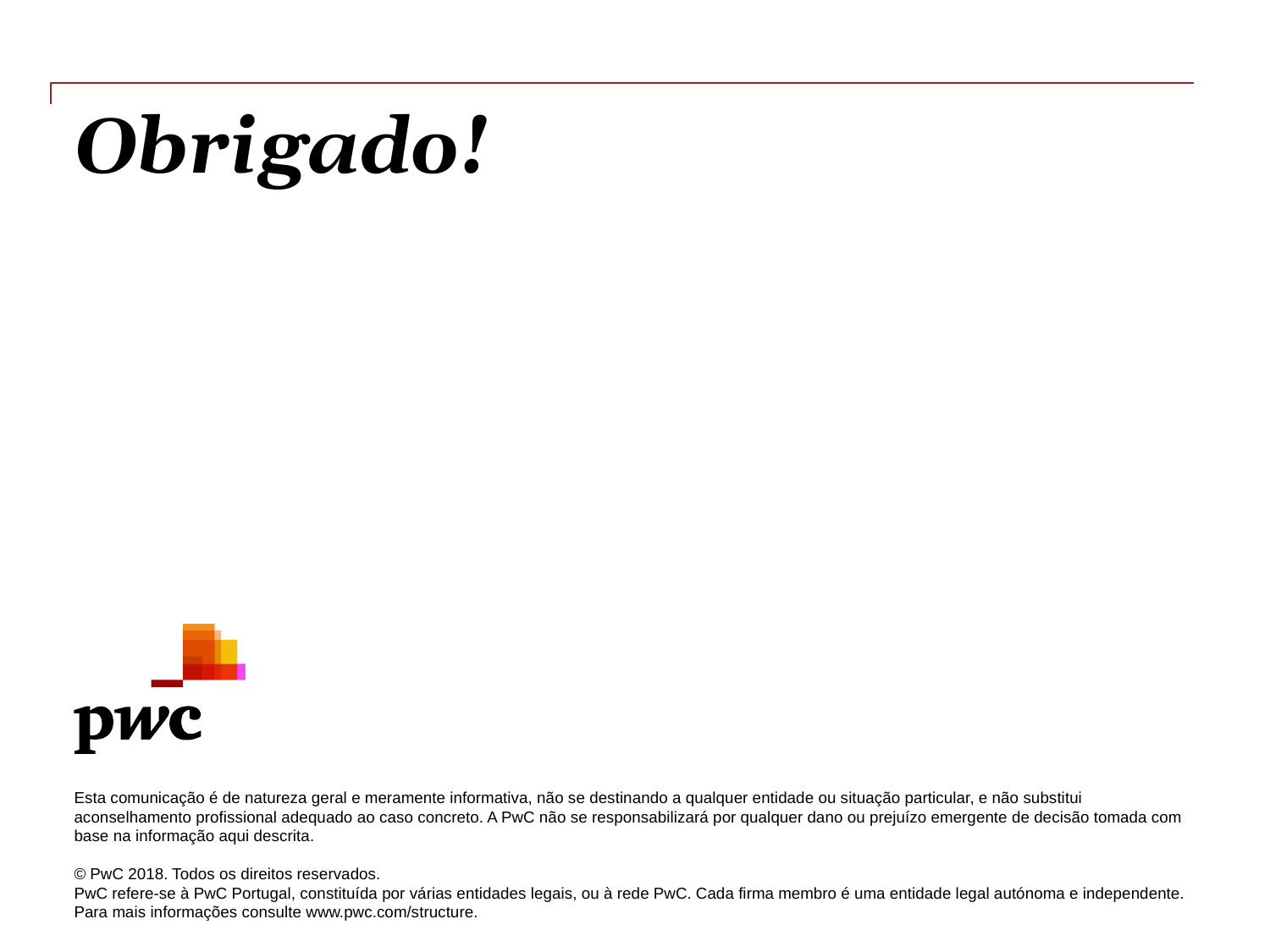

# Obrigado!

Esta comunicação é de natureza geral e meramente informativa, não se destinando a qualquer entidade ou situação particular, e não substitui aconselhamento profissional adequado ao caso concreto. A PwC não se responsabilizará por qualquer dano ou prejuízo emergente de decisão tomada com base na informação aqui descrita.
© PwC 2018. Todos os direitos reservados.
PwC refere-se à PwC Portugal, constituída por várias entidades legais, ou à rede PwC. Cada firma membro é uma entidade legal autónoma e independente. Para mais informações consulte www.pwc.com/structure.